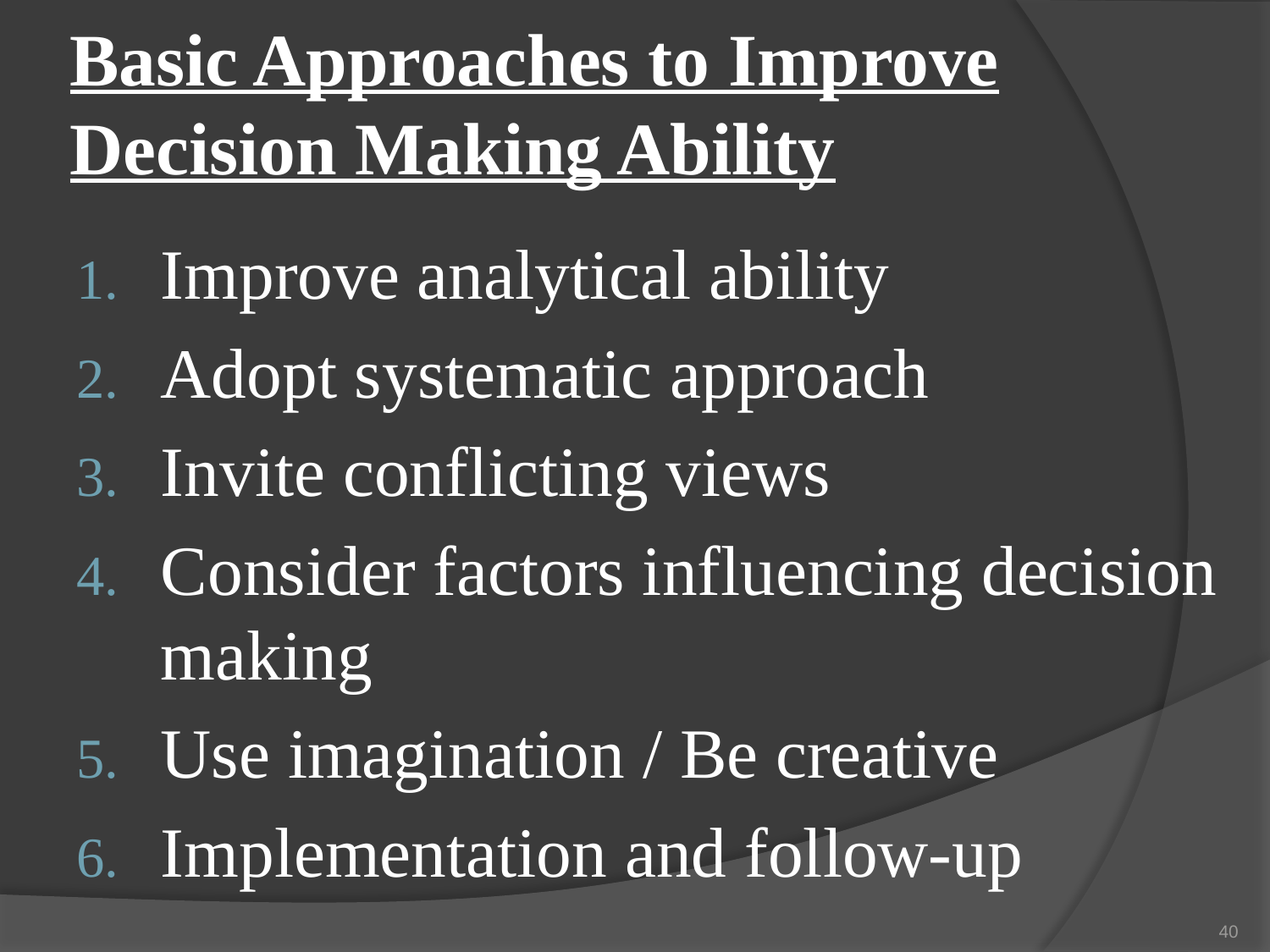

# Basic Approaches to Improve Decision Making Ability
Improve analytical ability
Adopt systematic approach
Invite conflicting views
Consider factors influencing decision making
Use imagination / Be creative
Implementation and follow-up
40